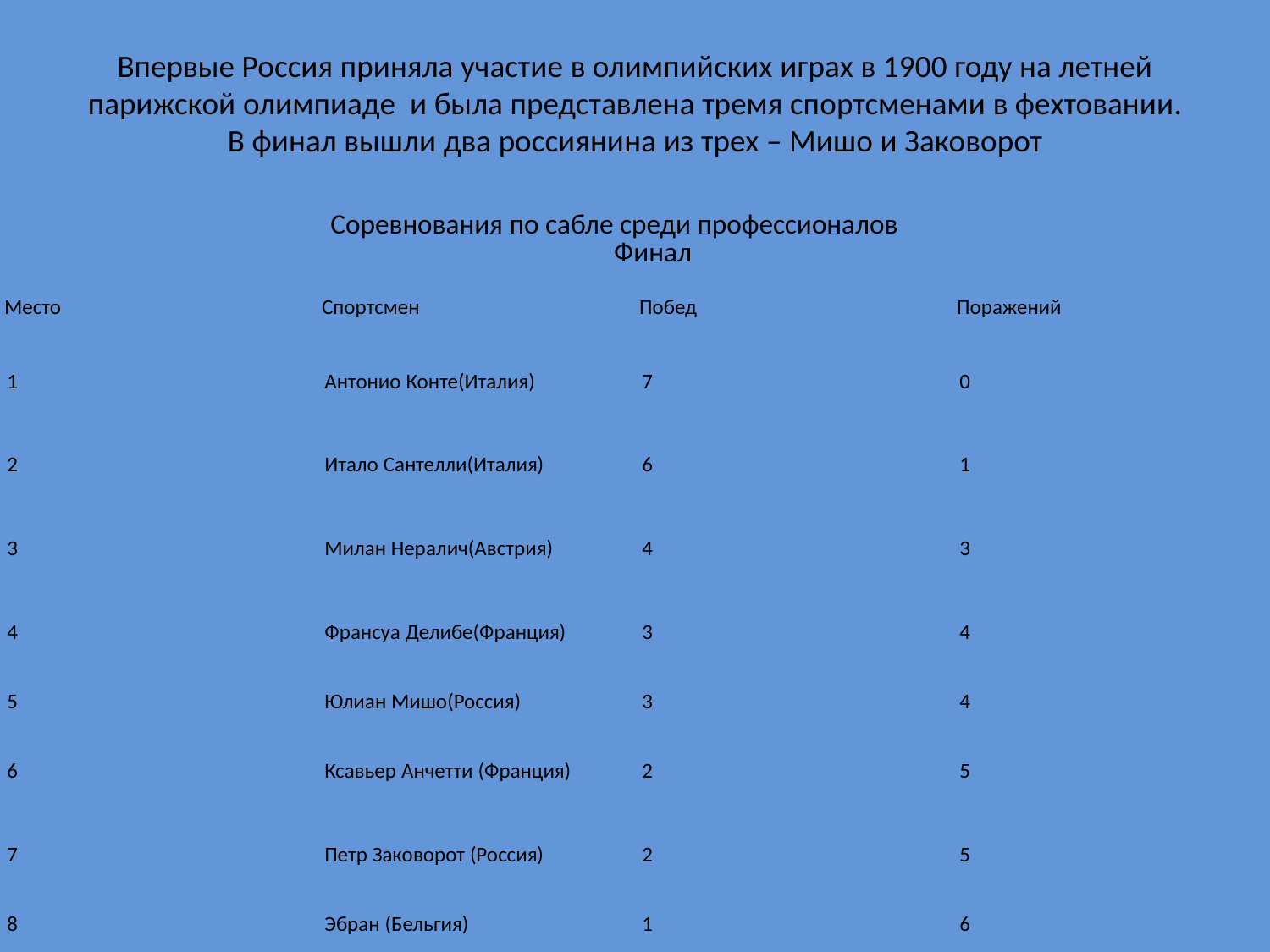

# Впервые Россия приняла участие в олимпийских играх в 1900 году на летней парижской олимпиаде  и была представлена тремя спортсменами в фехтовании. В финал вышли два россиянина из трех – Мишо и Заковорот
| Соревнования по сабле среди профессионалов Финал |  |  |  |
| --- | --- | --- | --- |
| Место | Спортсмен | Побед | Поражений |
| 1 | Антонио Конте(Италия) | 7 | 0 |
| 2 | Итало Сантелли(Италия) | 6 | 1 |
| 3 | Милан Нералич(Австрия) | 4 | 3 |
| 4 | Франсуа Делибе(Франция) | 3 | 4 |
| 5 | Юлиан Мишо(Россия) | 3 | 4 |
| 6 | Ксавьер Анчетти (Франция) | 2 | 5 |
| 7 | Петр Заковорот (Россия) | 2 | 5 |
| 8 | Эбран (Бельгия) | 1 | 6 |